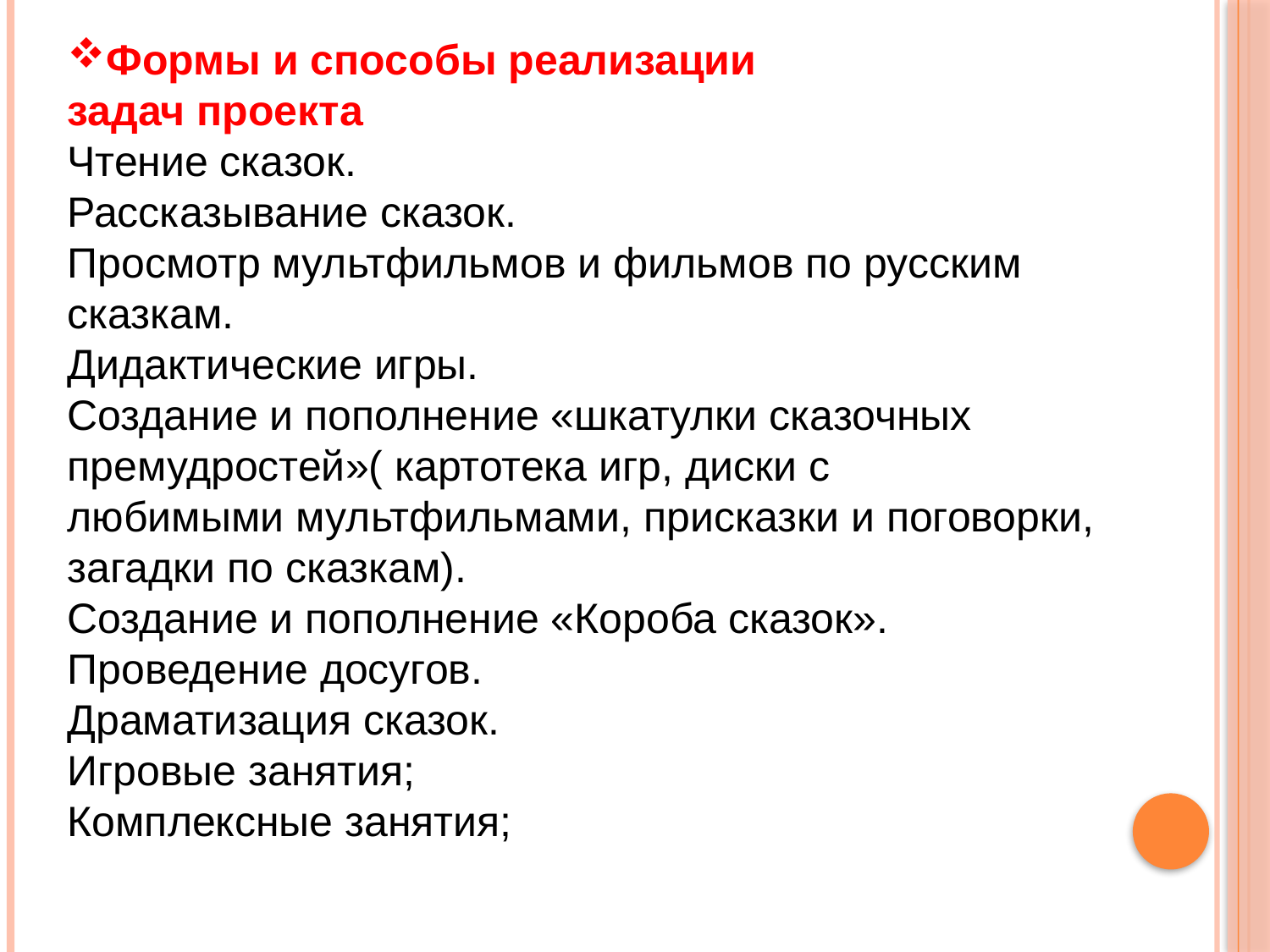

Формы и способы реализации
задач проекта
Чтение сказок.
Рассказывание сказок.
Просмотр мультфильмов и фильмов по русским сказкам.
Дидактические игры.
Создание и пополнение «шкатулки сказочных премудростей»( картотека игр, диски с 
любимыми мультфильмами, присказки и поговорки, загадки по сказкам).
Создание и пополнение «Короба сказок».
Проведение досугов.
Драматизация сказок.
Игровые занятия;
Комплексные занятия;